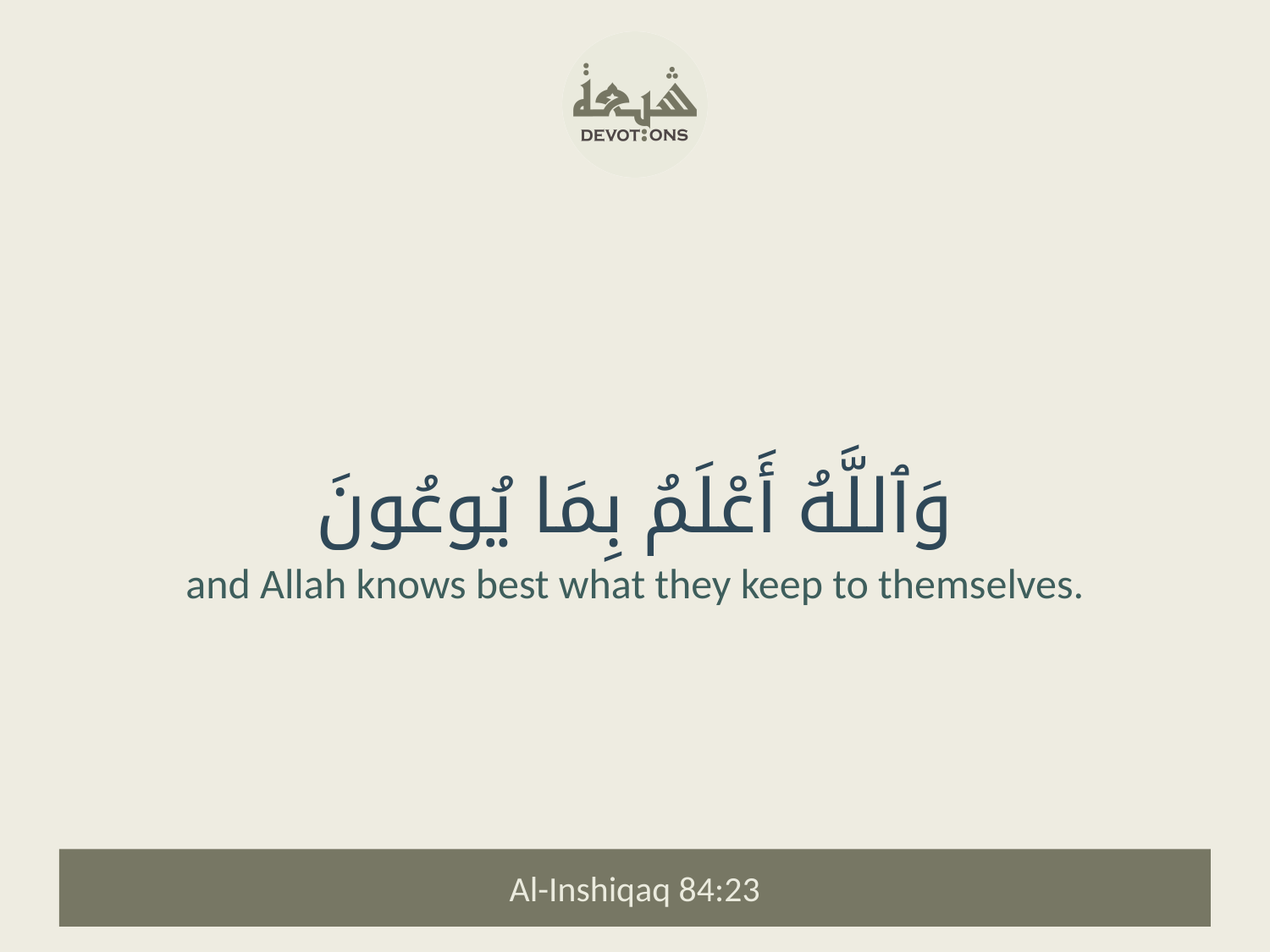

وَٱللَّهُ أَعْلَمُ بِمَا يُوعُونَ
and Allah knows best what they keep to themselves.
Al-Inshiqaq 84:23